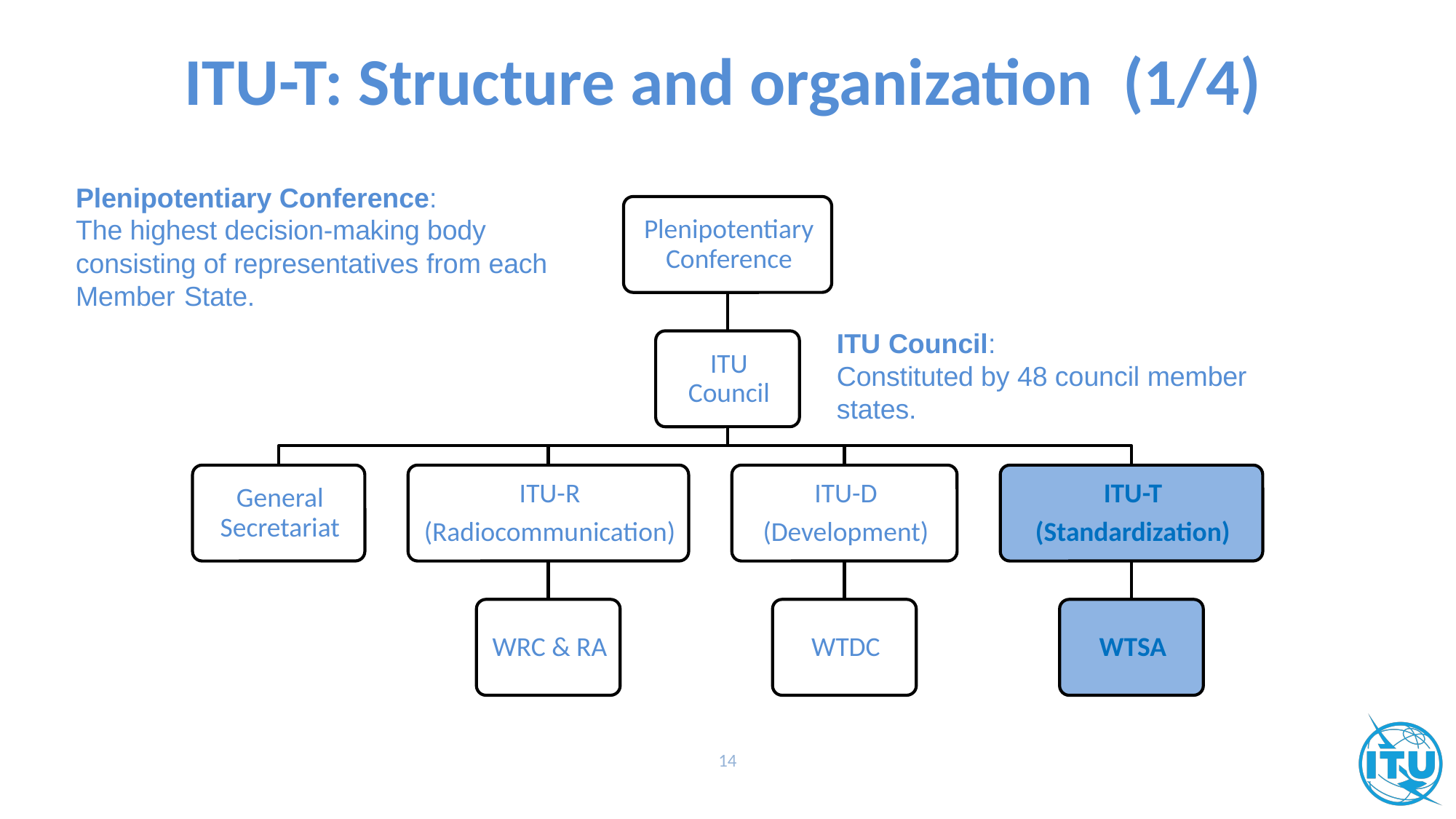

# ITU-T: Structure and organization  (1/4)
Plenipotentiary Conference
ITU Council
General Secretariat
ITU-R
(Radiocommunication)
WRC & RA
ITU-D
(Development)
WTDC
ITU-T
(Standardization)
WTSA
Plenipotentiary Conference:
The highest decision-making body consisting of representatives from each Member State.
ITU Council:
Constituted by 48 council member states.
14